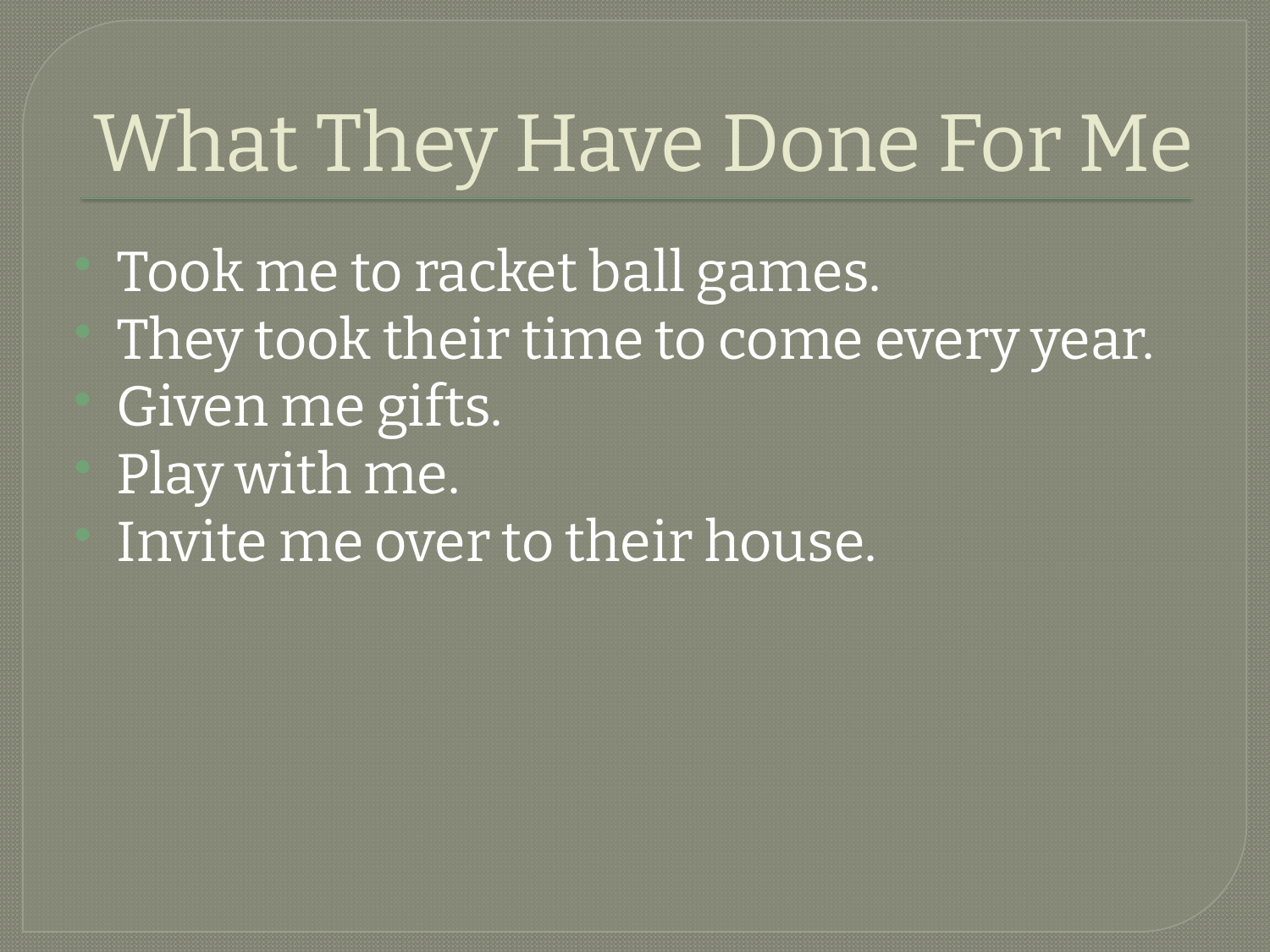

# What They Have Done For Me
Took me to racket ball games.
They took their time to come every year.
Given me gifts.
Play with me.
Invite me over to their house.